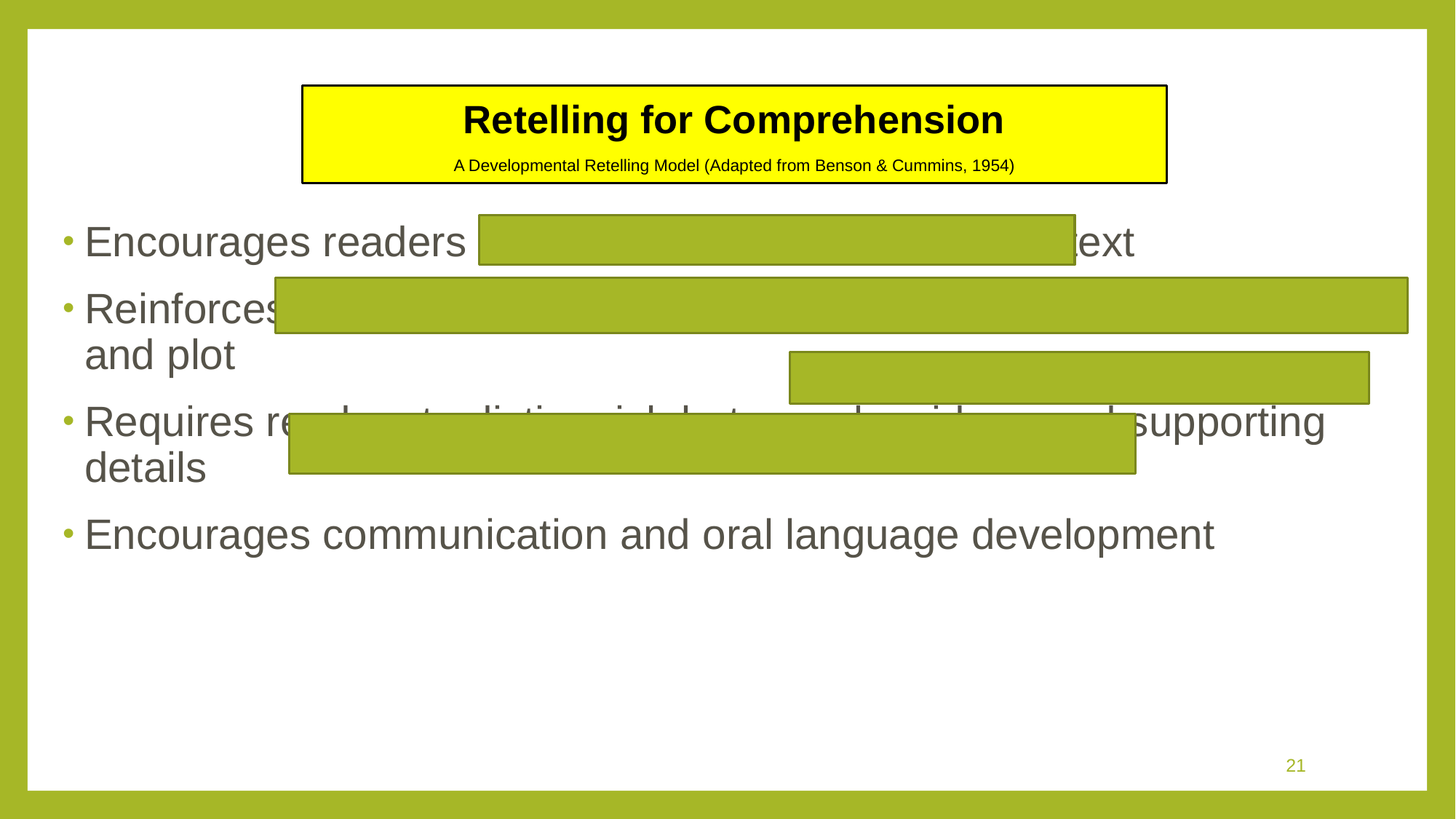

Retelling for Comprehension
A Developmental Retelling Model (Adapted from Benson & Cummins, 1954)
Encourages readers to attend to the meaning of the text
Reinforces elements or story structure, such as characters, setting, and plot
Requires readers to distinguish between key ideas and supporting details
Encourages communication and oral language development

21